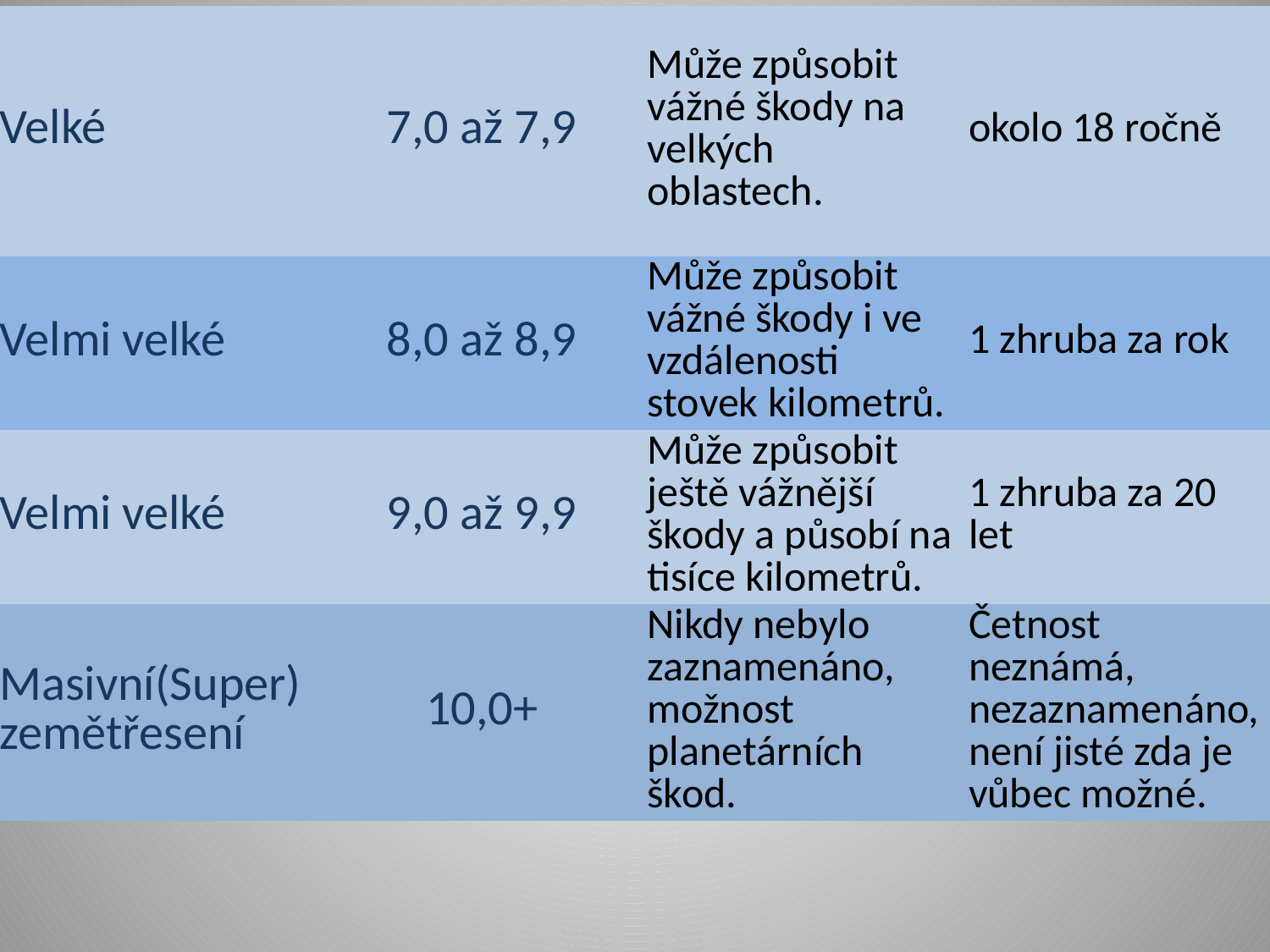

| Velké | 7,0 až 7,9 | Může způsobit vážné škody na velkých oblastech. | okolo 18 ročně |
| --- | --- | --- | --- |
| Velmi velké | 8,0 až 8,9 | Může způsobit vážné škody i ve vzdálenosti stovek kilometrů. | 1 zhruba za rok |
| Velmi velké | 9,0 až 9,9 | Může způsobit ještě vážnější škody a působí na tisíce kilometrů. | 1 zhruba za 20 let |
| Masivní(Super) zemětřesení | 10,0+ | Nikdy nebylo zaznamenáno, možnost planetárních škod. | Četnost neznámá, nezaznamenáno, není jisté zda je vůbec možné. |